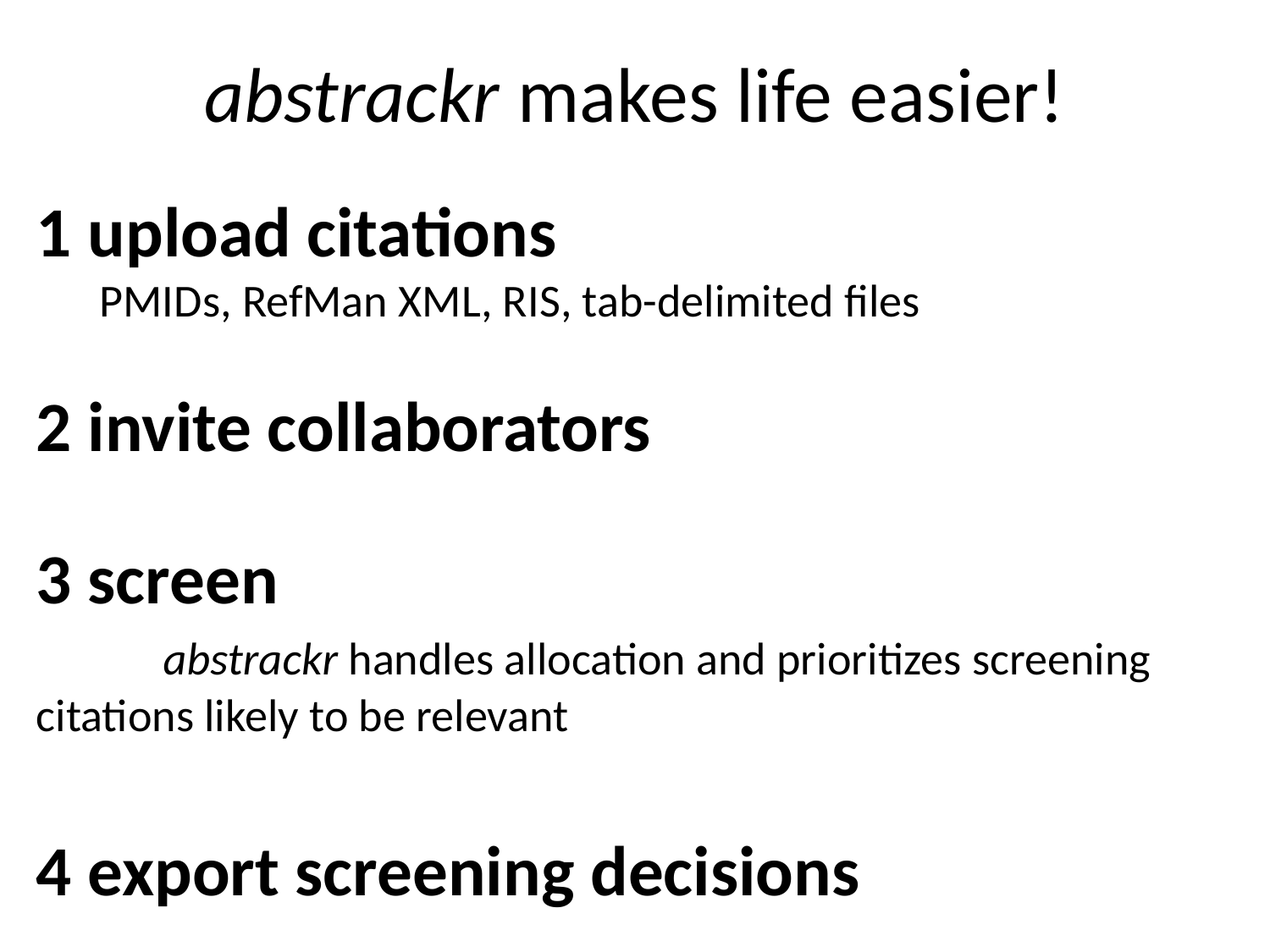

# abstrackr makes life easier!
1 upload citations
PMIDs, RefMan XML, RIS, tab-delimited files

2 invite collaborators
3 screen
	abstrackr handles allocation and prioritizes screening 	citations likely to be relevant
4 export screening decisions